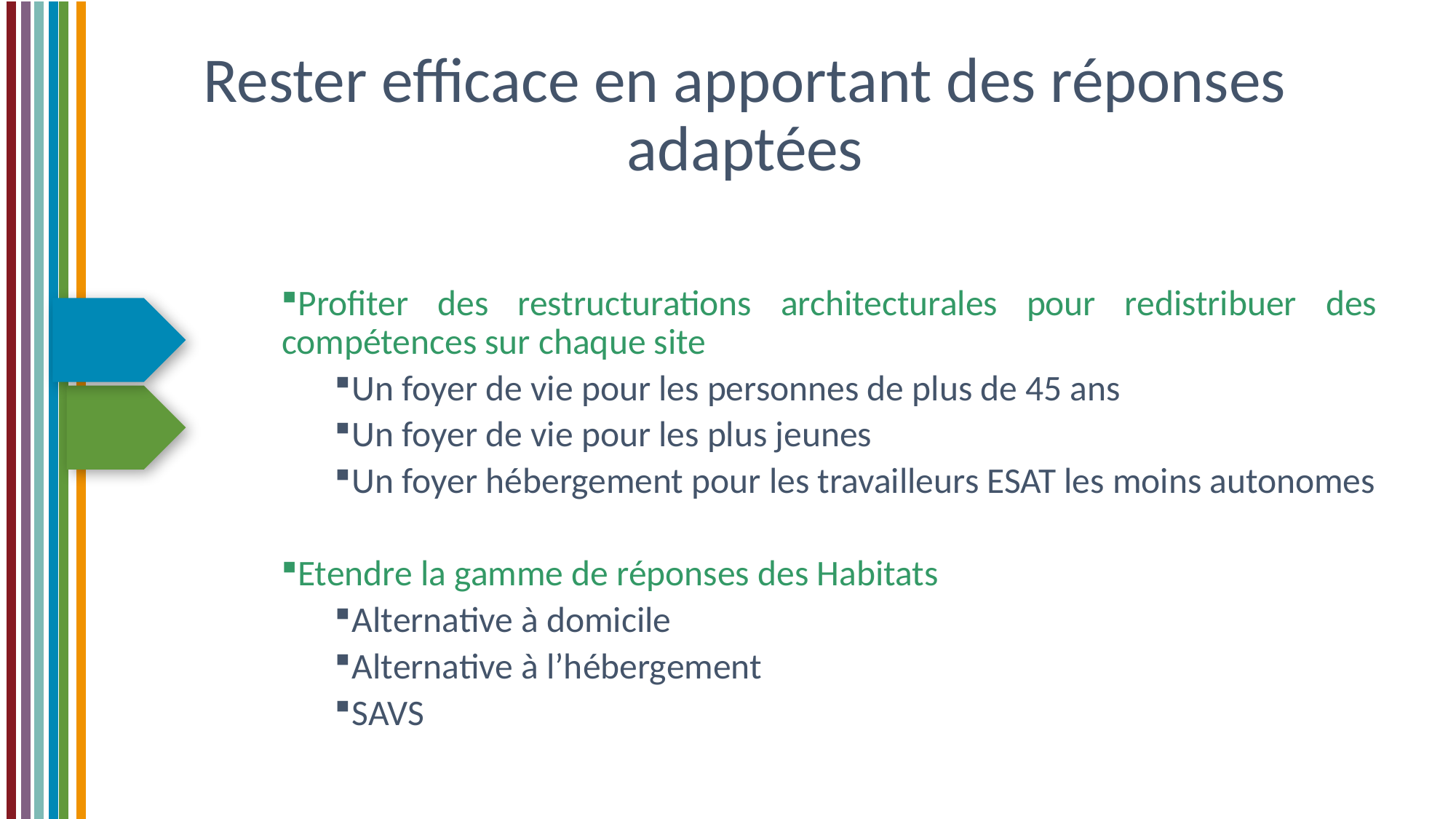

Rester efficace en apportant des réponses adaptées

Profiter des restructurations architecturales pour redistribuer des compétences sur chaque site
Un foyer de vie pour les personnes de plus de 45 ans
Un foyer de vie pour les plus jeunes
Un foyer hébergement pour les travailleurs ESAT les moins autonomes

Etendre la gamme de réponses des Habitats
Alternative à domicile
Alternative à l’hébergement
SAVS